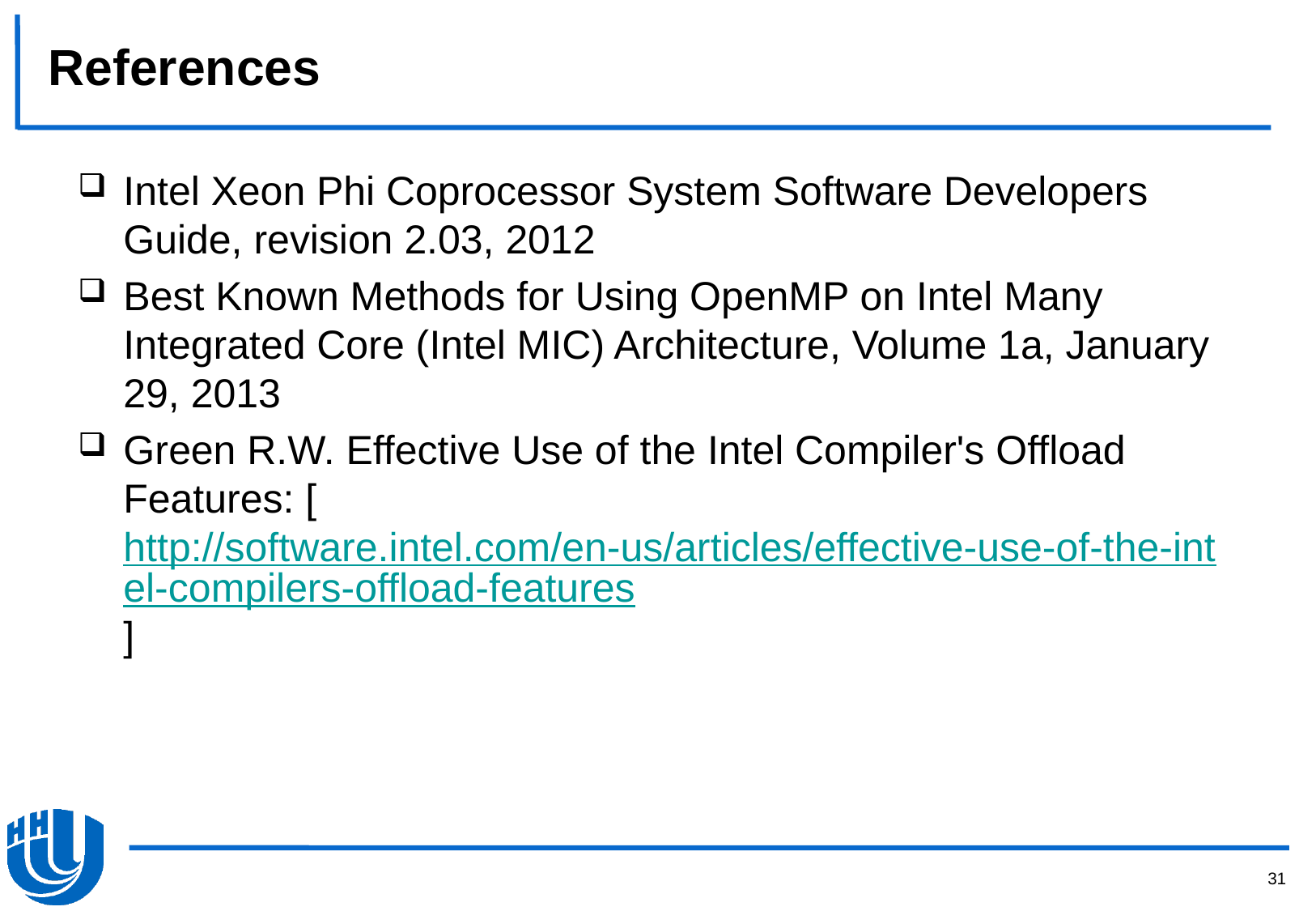

# References
Intel Xeon Phi Coprocessor System Software Developers Guide, revision 2.03, 2012
Best Known Methods for Using OpenMP on Intel Many Integrated Core (Intel MIC) Architecture, Volume 1a, January 29, 2013
Green R.W. Effective Use of the Intel Compiler's Offload Features: [http://software.intel.com/en-us/articles/effective-use-of-the-intel-compilers-offload-features]
31